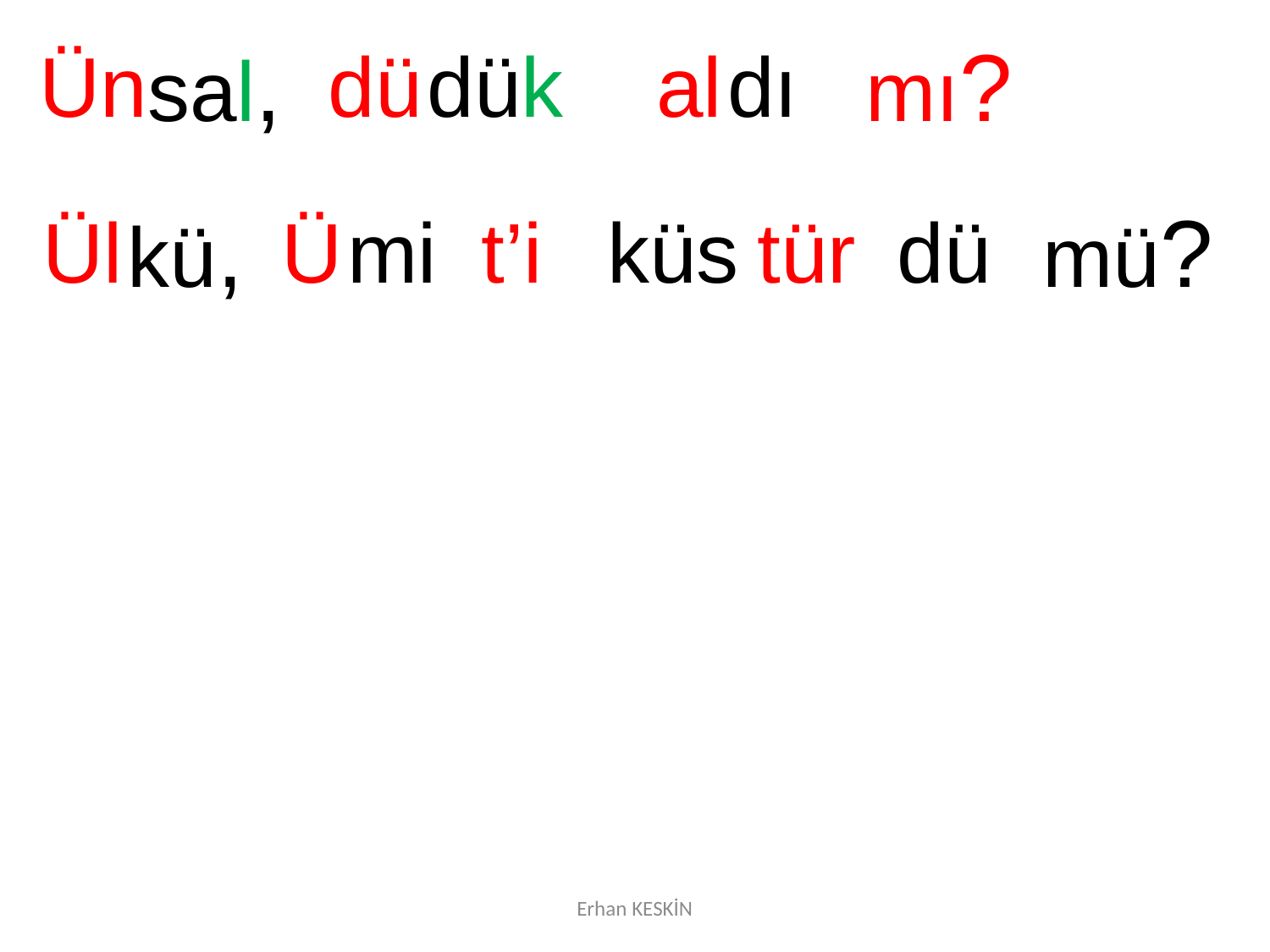

Ün
sal,
dü
dük
al
dı
mı?
Ül
kü,
Ü
mi
t’i
küs
tür
dü
mü?
Erhan KESKİN